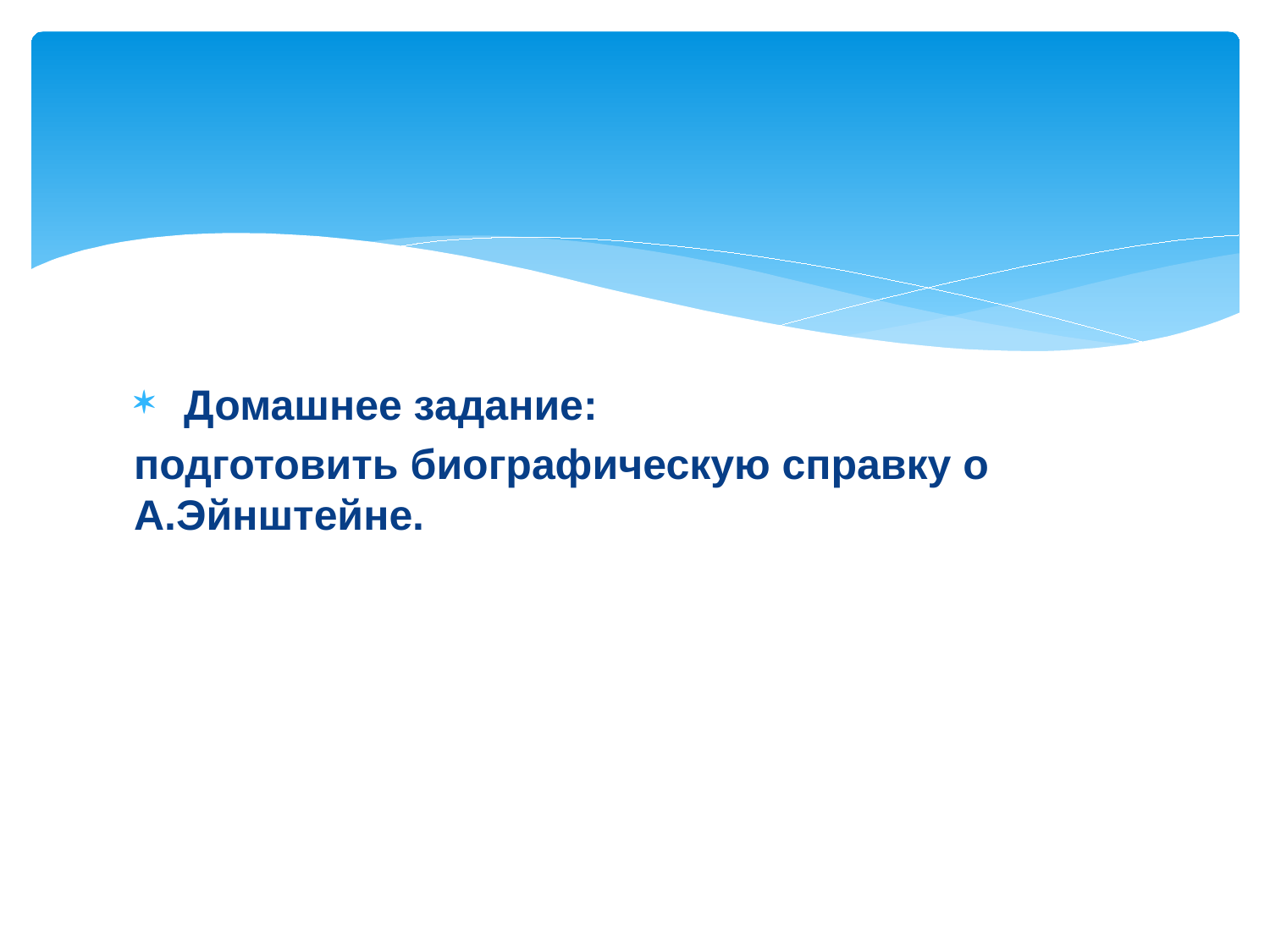

Домашнее задание:
подготовить биографическую справку о А.Эйнштейне.